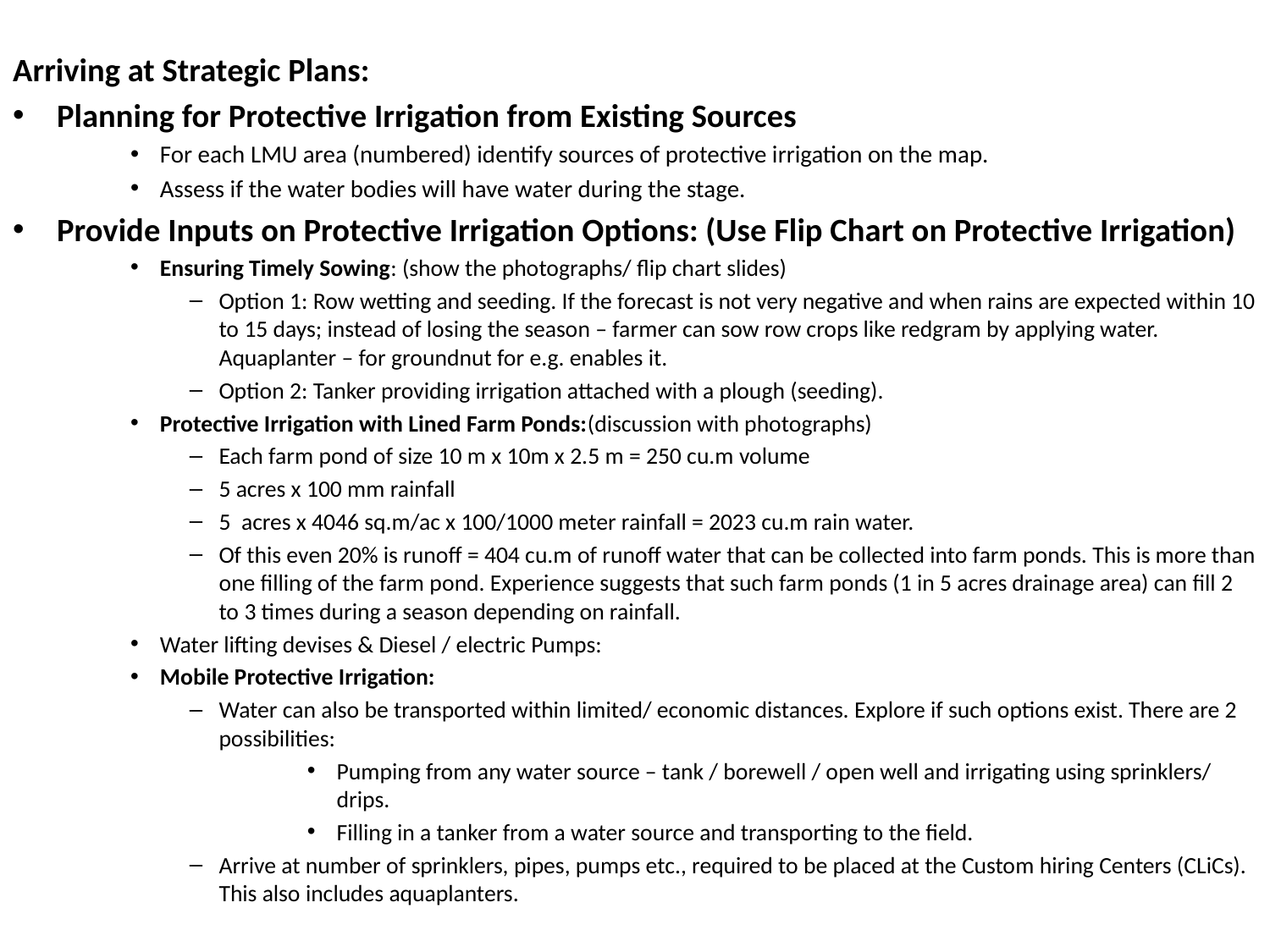

#
Arriving at Strategic Plans:
Planning for Protective Irrigation from Existing Sources
For each LMU area (numbered) identify sources of protective irrigation on the map.
Assess if the water bodies will have water during the stage.
Provide Inputs on Protective Irrigation Options: (Use Flip Chart on Protective Irrigation)
Ensuring Timely Sowing: (show the photographs/ flip chart slides)
Option 1: Row wetting and seeding. If the forecast is not very negative and when rains are expected within 10 to 15 days; instead of losing the season – farmer can sow row crops like redgram by applying water. Aquaplanter – for groundnut for e.g. enables it.
Option 2: Tanker providing irrigation attached with a plough (seeding).
Protective Irrigation with Lined Farm Ponds:(discussion with photographs)
Each farm pond of size 10 m x 10m x 2.5 m = 250 cu.m volume
5 acres x 100 mm rainfall
5  acres x 4046 sq.m/ac x 100/1000 meter rainfall = 2023 cu.m rain water.
Of this even 20% is runoff = 404 cu.m of runoff water that can be collected into farm ponds. This is more than one filling of the farm pond. Experience suggests that such farm ponds (1 in 5 acres drainage area) can fill 2 to 3 times during a season depending on rainfall.
Water lifting devises & Diesel / electric Pumps:
Mobile Protective Irrigation:
Water can also be transported within limited/ economic distances. Explore if such options exist. There are 2 possibilities:
Pumping from any water source – tank / borewell / open well and irrigating using sprinklers/ drips.
Filling in a tanker from a water source and transporting to the field.
Arrive at number of sprinklers, pipes, pumps etc., required to be placed at the Custom hiring Centers (CLiCs). This also includes aquaplanters.